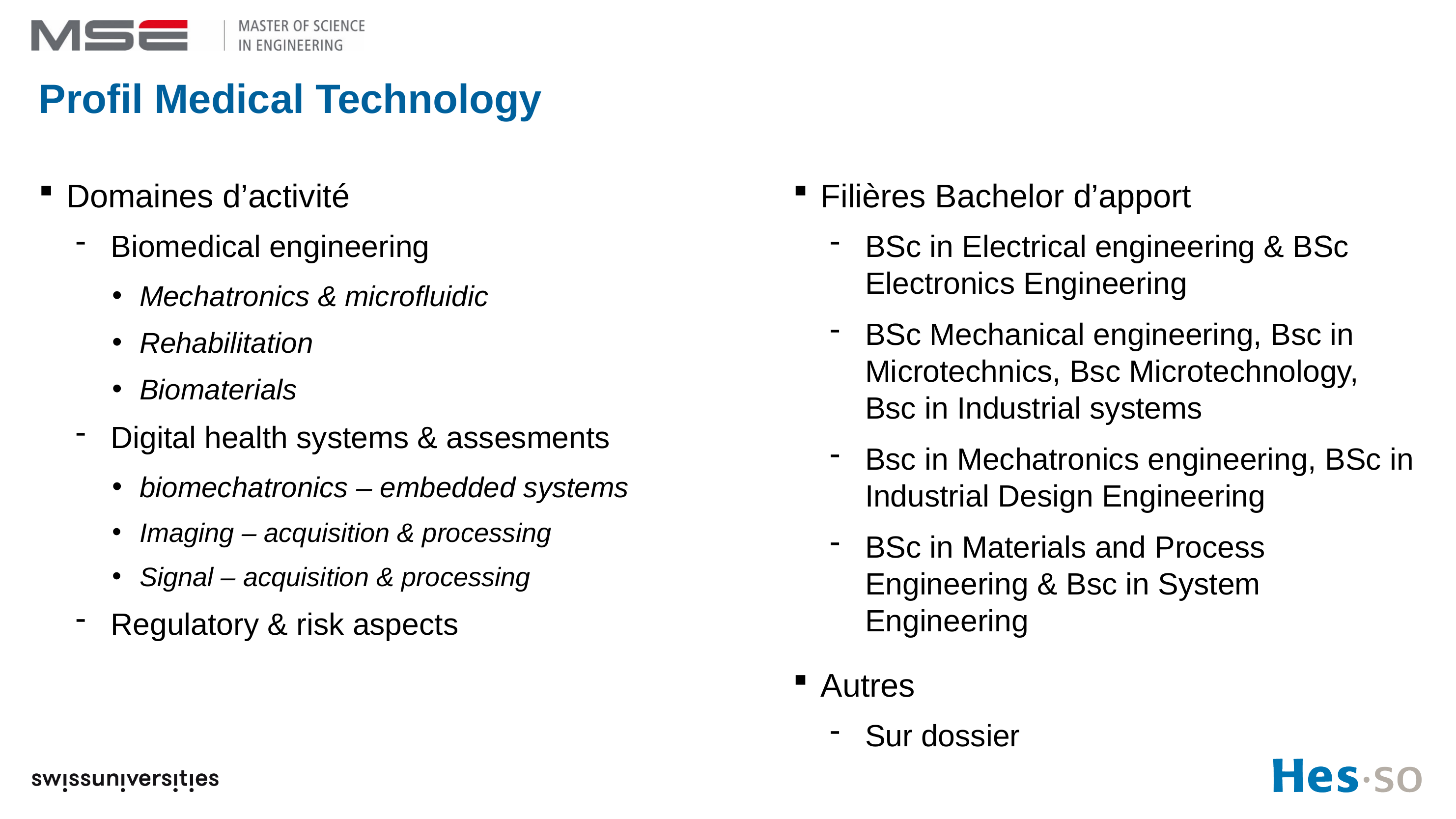

# Profil Medical Technology
Domaines d’activité
Biomedical engineering
Mechatronics & microfluidic
Rehabilitation
Biomaterials
Digital health systems & assesments
biomechatronics – embedded systems
Imaging – acquisition & processing
Signal – acquisition & processing
Regulatory & risk aspects

Filières Bachelor d’apport
BSc in Electrical engineering & BSc Electronics Engineering
BSc Mechanical engineering, Bsc in Microtechnics, Bsc Microtechnology, Bsc in Industrial systems
Bsc in Mechatronics engineering, BSc in Industrial Design Engineering
BSc in Materials and Process Engineering & Bsc in System Engineering
Autres
Sur dossier